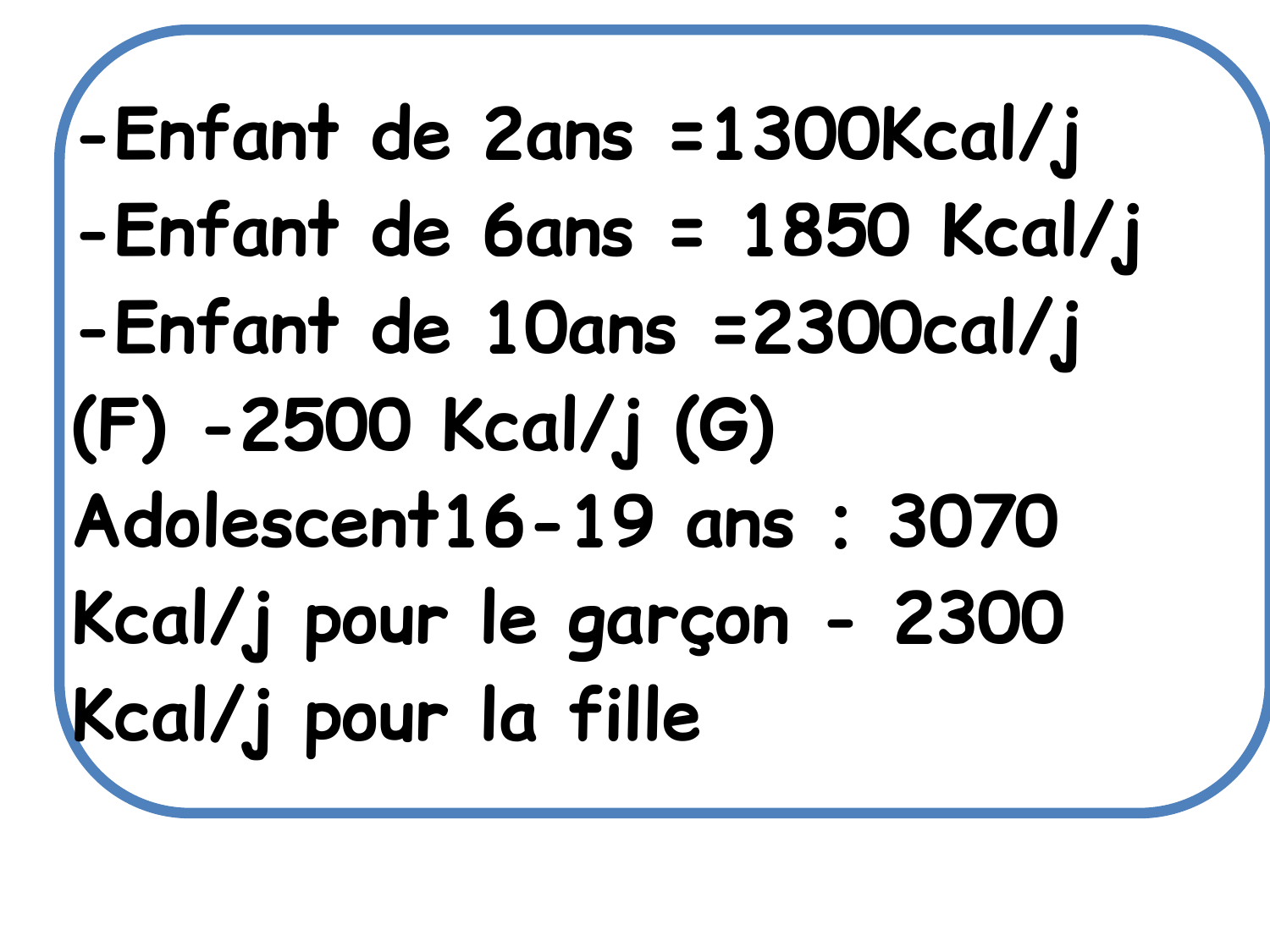

-Enfant de 2ans =1300Kcal/j
-Enfant de 6ans = 1850 Kcal/j
-Enfant de 10ans =2300cal/j (F) -2500 Kcal/j (G)
Adolescent16-19 ans : 3070 Kcal/j pour le garçon - 2300 Kcal/j pour la fille